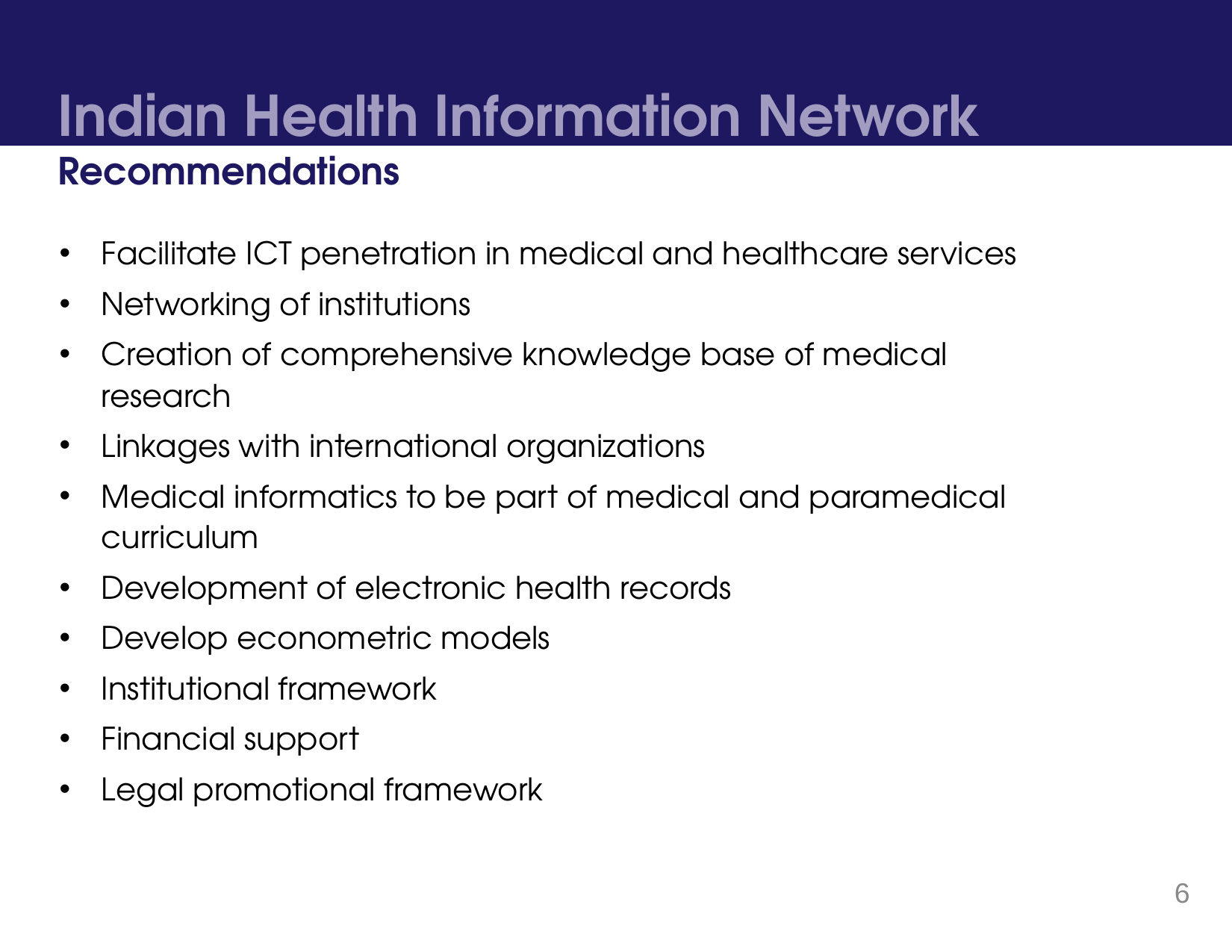

# Indian Health Information Network Recommendations
Facilitate ICT penetration in medical and healthcare services
Networking of institutions
Creation of comprehensive knowledge base of medical research
Linkages with international organizations
Medical informatics to be part of medical and paramedical curriculum
Development of electronic health records
Develop econometric models
Institutional framework
Financial support
Legal promotional framework

6